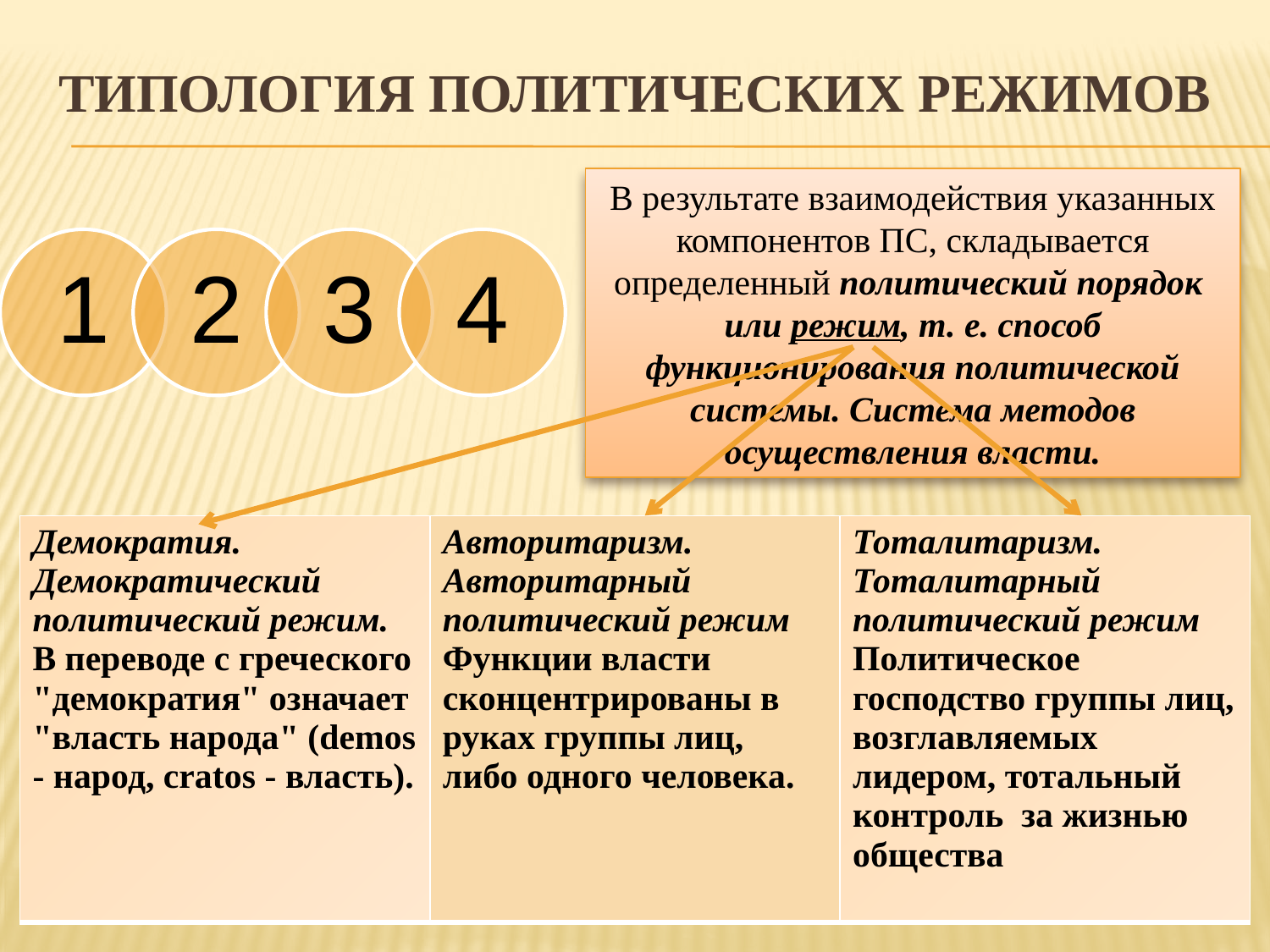

# Типология политических режимов
В результате взаимодействия указанных компонентов ПС, складывается определенный политический порядок  или режим, т. е. способ функционирования политической системы. Система методов осуществления власти.
1
2
3
4
| Демократия. Демократический политический режим. В переводе с греческого "демократия" означает "власть народа" (demos - народ, cratos - власть). | Авторитаризм. Авторитарный политический режим Функции власти сконцентрированы в руках группы лиц, либо одного человека. | Тоталитаризм. Тоталитарный политический режим Политическое господство группы лиц, возглавляемых лидером, тотальный контроль за жизнью общества |
| --- | --- | --- |